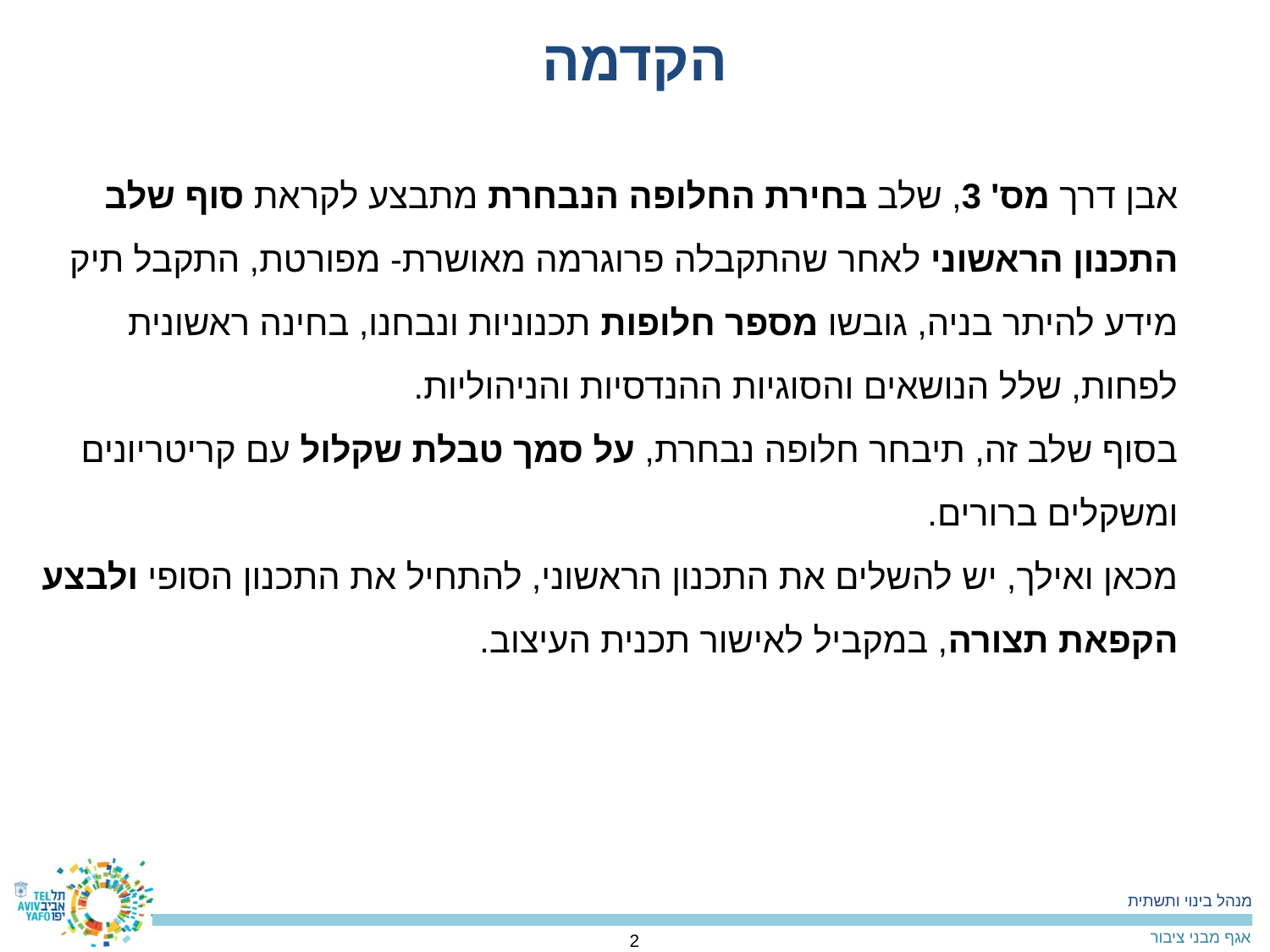

הקדמה
אבן דרך מס' 3, שלב בחירת החלופה הנבחרת מתבצע לקראת סוף שלב התכנון הראשוני לאחר שהתקבלה פרוגרמה מאושרת- מפורטת, התקבל תיק מידע להיתר בניה, גובשו מספר חלופות תכנוניות ונבחנו, בחינה ראשונית לפחות, שלל הנושאים והסוגיות ההנדסיות והניהוליות.
בסוף שלב זה, תיבחר חלופה נבחרת, על סמך טבלת שקלול עם קריטריונים ומשקלים ברורים.
מכאן ואילך, יש להשלים את התכנון הראשוני, להתחיל את התכנון הסופי ולבצע הקפאת תצורה, במקביל לאישור תכנית העיצוב.